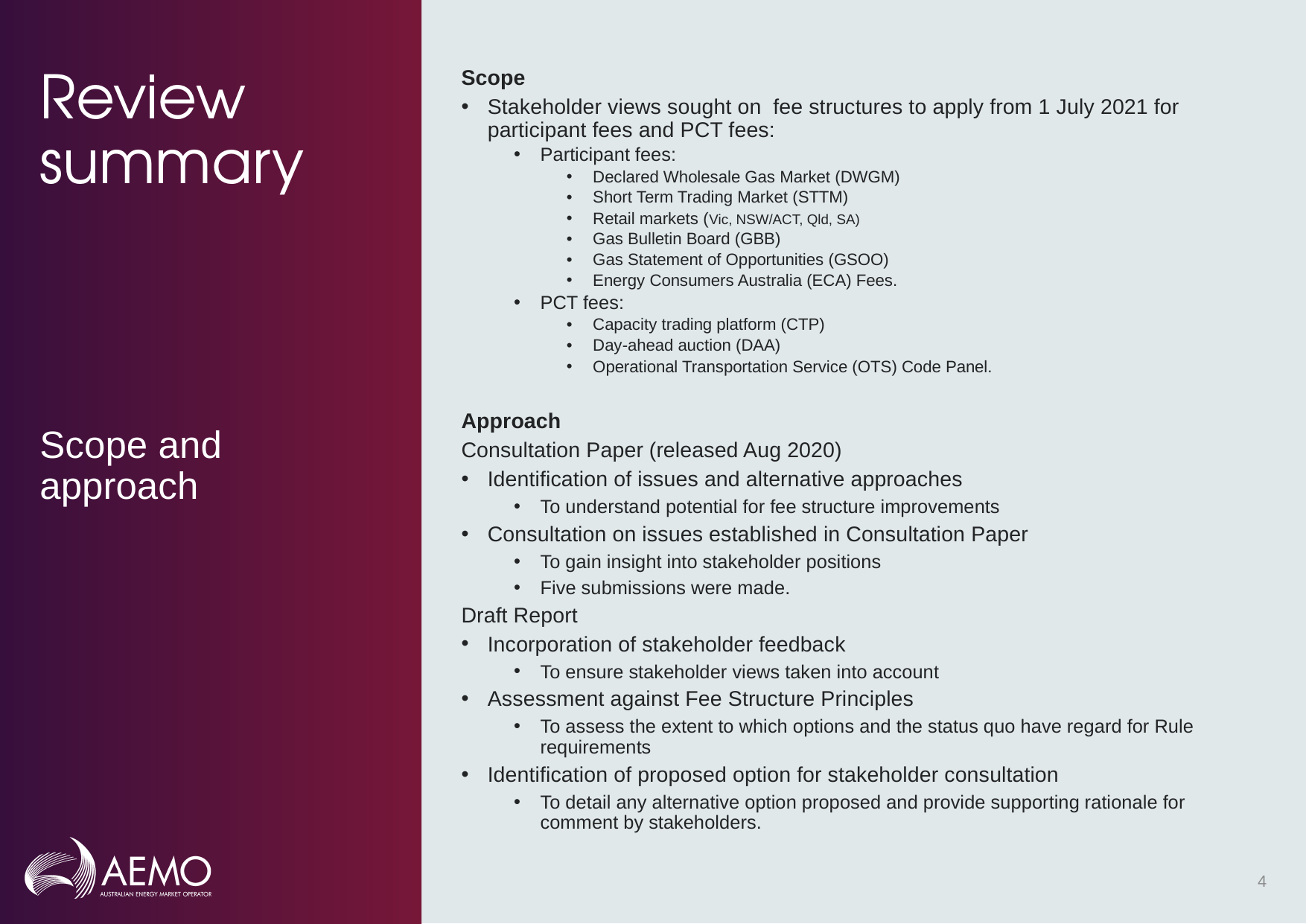

# Review summary
Scope
Stakeholder views sought on  fee structures to apply from 1 July 2021 for participant fees and PCT fees:
Participant fees:
Declared Wholesale Gas Market (DWGM)
Short Term Trading Market (STTM)
Retail markets (Vic, NSW/ACT, Qld, SA)
Gas Bulletin Board (GBB)
Gas Statement of Opportunities (GSOO)
Energy Consumers Australia (ECA) Fees.
PCT fees:
Capacity trading platform (CTP)
Day-ahead auction (DAA)
Operational Transportation Service (OTS) Code Panel.

Approach
Consultation Paper (released Aug 2020)
Identification of issues and alternative approaches
To understand potential for fee structure improvements
Consultation on issues established in Consultation Paper
To gain insight into stakeholder positions
Five submissions were made.
Draft Report
Incorporation of stakeholder feedback
To ensure stakeholder views taken into account
Assessment against Fee Structure Principles
To assess the extent to which options and the status quo have regard for Rule requirements
Identification of proposed option for stakeholder consultation
To detail any alternative option proposed and provide supporting rationale for comment by stakeholders.

Scope and approach
4